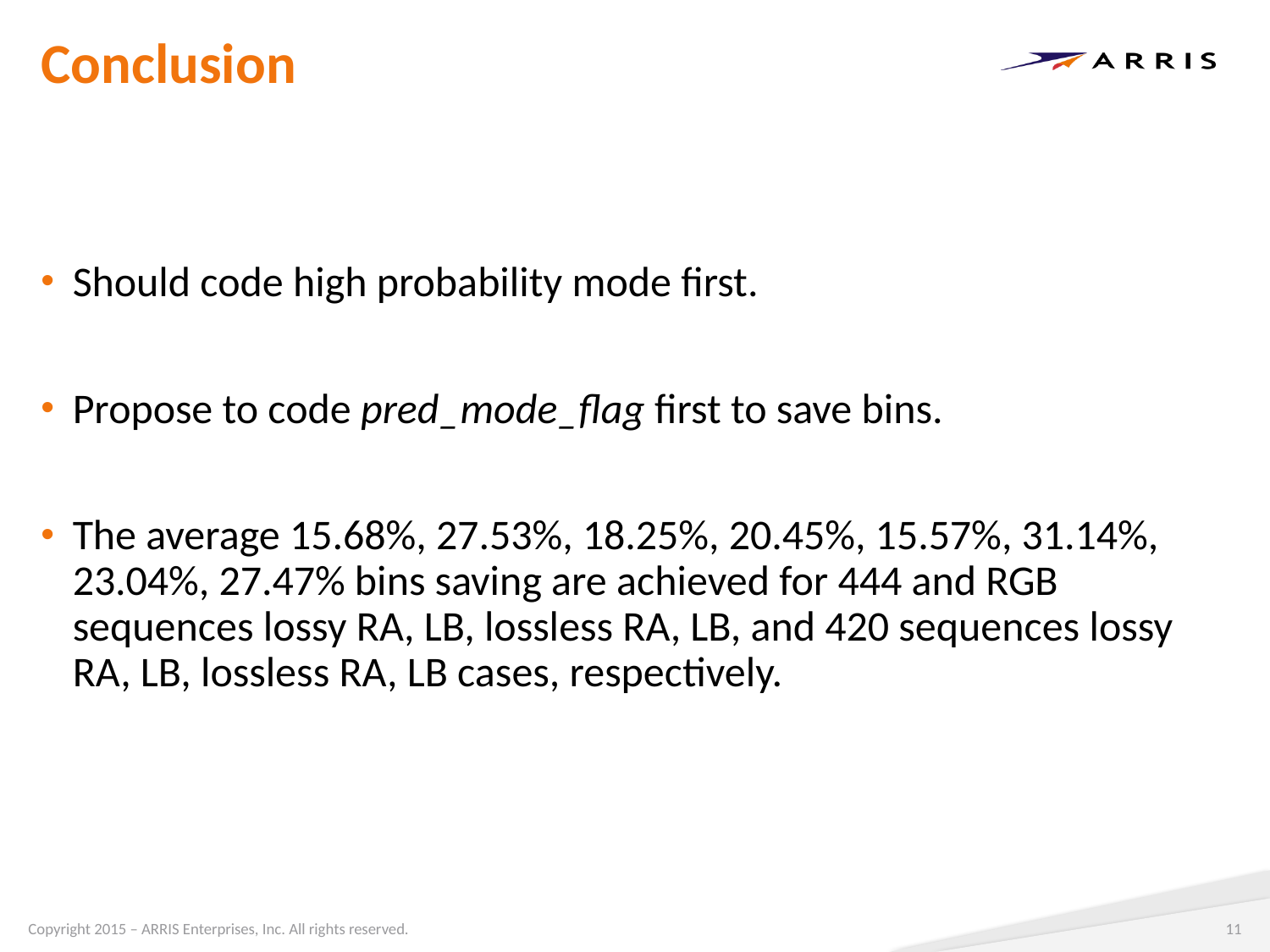

# Conclusion

Should code high probability mode first.

Propose to code pred_mode_flag first to save bins.

The average 15.68%, 27.53%, 18.25%, 20.45%, 15.57%, 31.14%, 23.04%, 27.47% bins saving are achieved for 444 and RGB sequences lossy RA, LB, lossless RA, LB, and 420 sequences lossy RA, LB, lossless RA, LB cases, respectively.

11